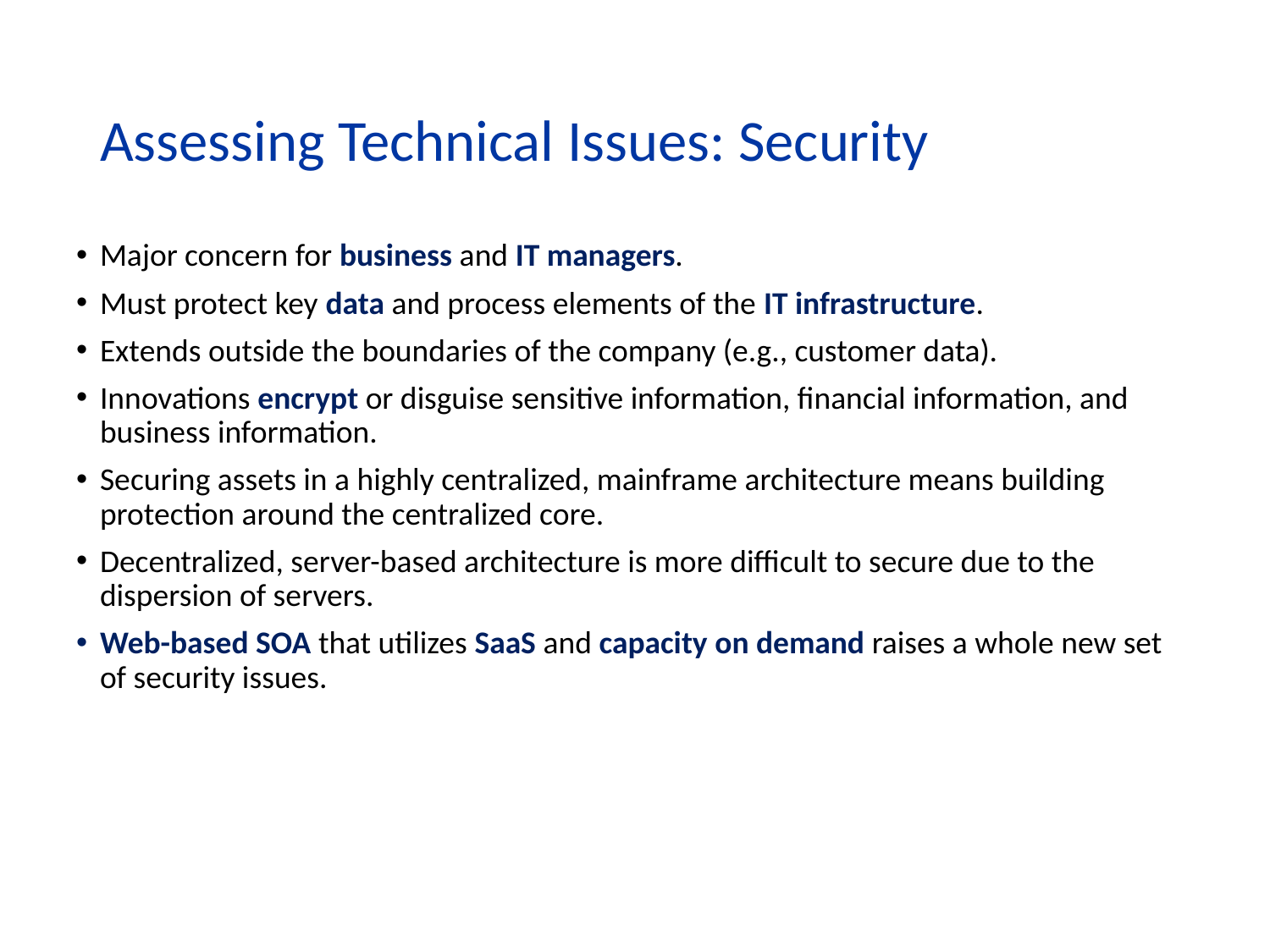

# Assessing Technical Issues: Security
Major concern for business and IT managers.
Must protect key data and process elements of the IT infrastructure.
Extends outside the boundaries of the company (e.g., customer data).
Innovations encrypt or disguise sensitive information, financial information, and business information.
Securing assets in a highly centralized, mainframe architecture means building protection around the centralized core.
Decentralized, server-based architecture is more difficult to secure due to the dispersion of servers.
Web-based SOA that utilizes SaaS and capacity on demand raises a whole new set of security issues.